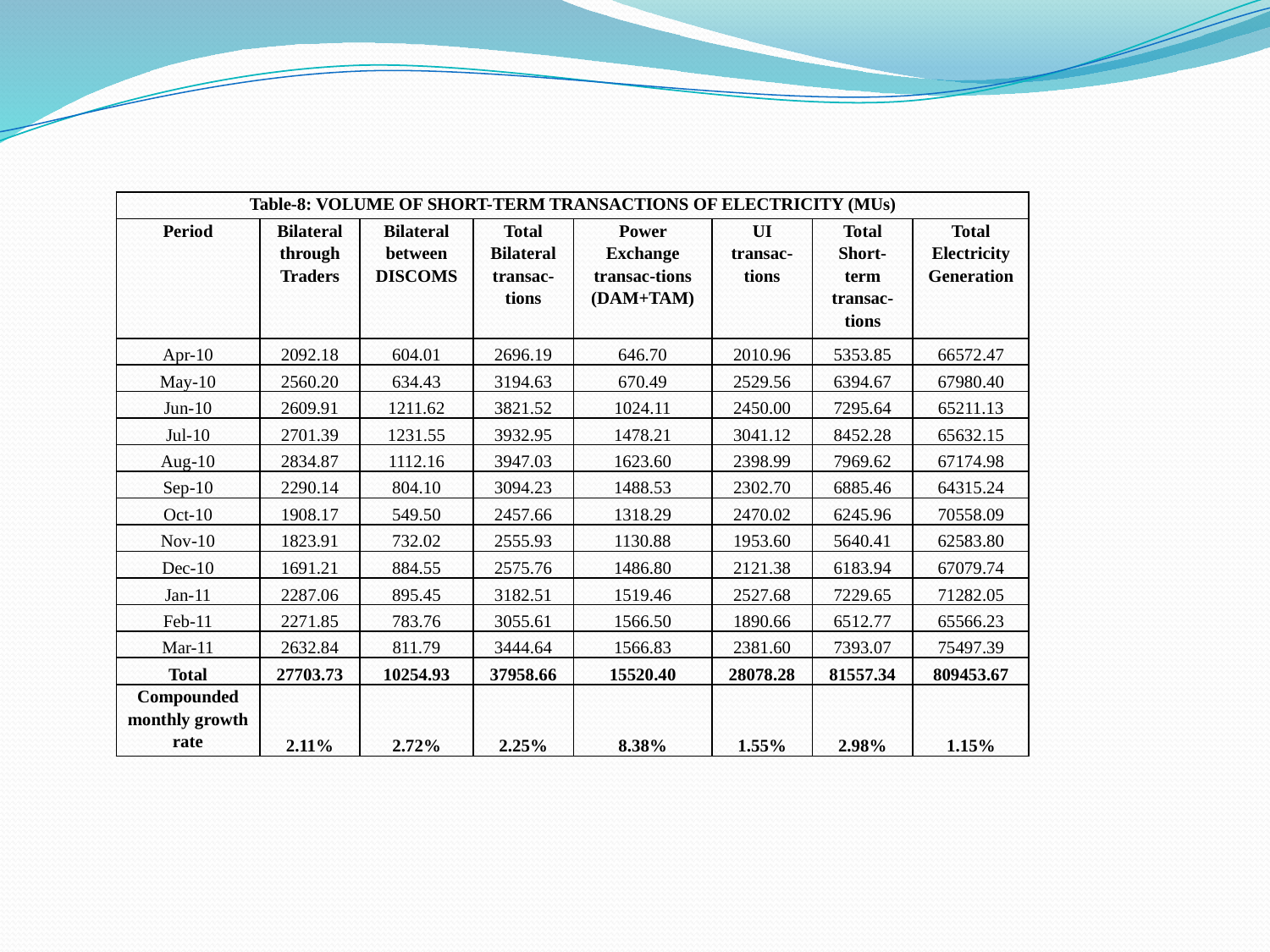

| Table-8: VOLUME OF SHORT-TERM TRANSACTIONS OF ELECTRICITY (MUs) |  |  |  |  |  |  |  |
| --- | --- | --- | --- | --- | --- | --- | --- |
| Period | Bilateral through Traders | Bilateral between DISCOMS | Total Bilateral transac-tions | Power Exchange transac-tions (DAM+TAM) | UI transac-tions | Total Short-term transac-tions | Total Electricity Generation |
| Apr-10 | 2092.18 | 604.01 | 2696.19 | 646.70 | 2010.96 | 5353.85 | 66572.47 |
| May-10 | 2560.20 | 634.43 | 3194.63 | 670.49 | 2529.56 | 6394.67 | 67980.40 |
| Jun-10 | 2609.91 | 1211.62 | 3821.52 | 1024.11 | 2450.00 | 7295.64 | 65211.13 |
| Jul-10 | 2701.39 | 1231.55 | 3932.95 | 1478.21 | 3041.12 | 8452.28 | 65632.15 |
| Aug-10 | 2834.87 | 1112.16 | 3947.03 | 1623.60 | 2398.99 | 7969.62 | 67174.98 |
| Sep-10 | 2290.14 | 804.10 | 3094.23 | 1488.53 | 2302.70 | 6885.46 | 64315.24 |
| Oct-10 | 1908.17 | 549.50 | 2457.66 | 1318.29 | 2470.02 | 6245.96 | 70558.09 |
| Nov-10 | 1823.91 | 732.02 | 2555.93 | 1130.88 | 1953.60 | 5640.41 | 62583.80 |
| Dec-10 | 1691.21 | 884.55 | 2575.76 | 1486.80 | 2121.38 | 6183.94 | 67079.74 |
| Jan-11 | 2287.06 | 895.45 | 3182.51 | 1519.46 | 2527.68 | 7229.65 | 71282.05 |
| Feb-11 | 2271.85 | 783.76 | 3055.61 | 1566.50 | 1890.66 | 6512.77 | 65566.23 |
| Mar-11 | 2632.84 | 811.79 | 3444.64 | 1566.83 | 2381.60 | 7393.07 | 75497.39 |
| Total | 27703.73 | 10254.93 | 37958.66 | 15520.40 | 28078.28 | 81557.34 | 809453.67 |
| Compounded monthly growth rate | 2.11% | 2.72% | 2.25% | 8.38% | 1.55% | 2.98% | 1.15% |